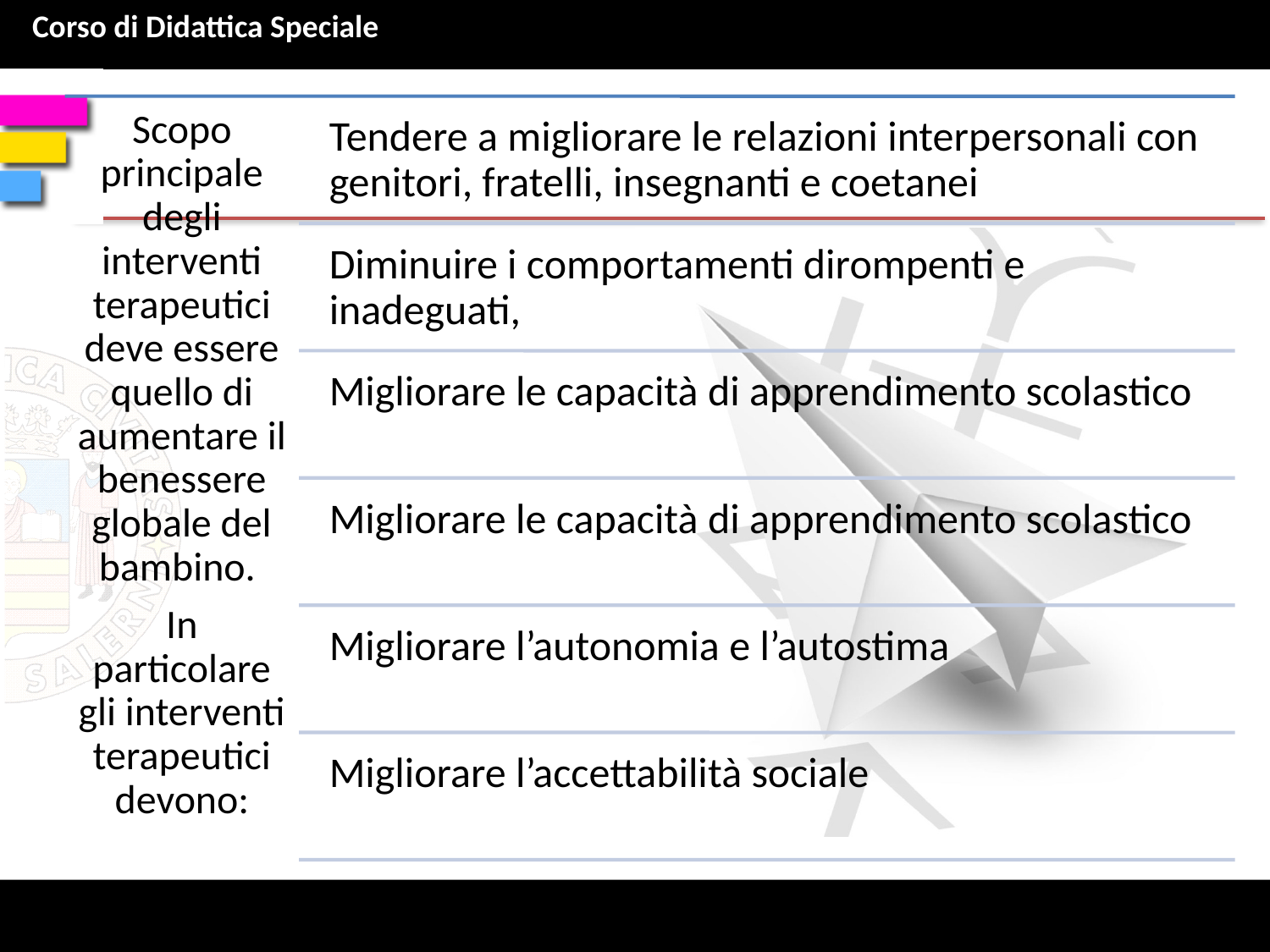

Scopo principale degli interventi terapeutici deve essere quello di aumentare il benessere globale del bambino.
In particolare gli interventi terapeutici devono:
Tendere a migliorare le relazioni interpersonali con genitori, fratelli, insegnanti e coetanei
Diminuire i comportamenti dirompenti e inadeguati,
Migliorare le capacità di apprendimento scolastico
Migliorare le capacità di apprendimento scolastico
Migliorare l’autonomia e l’autostima
Migliorare l’accettabilità sociale